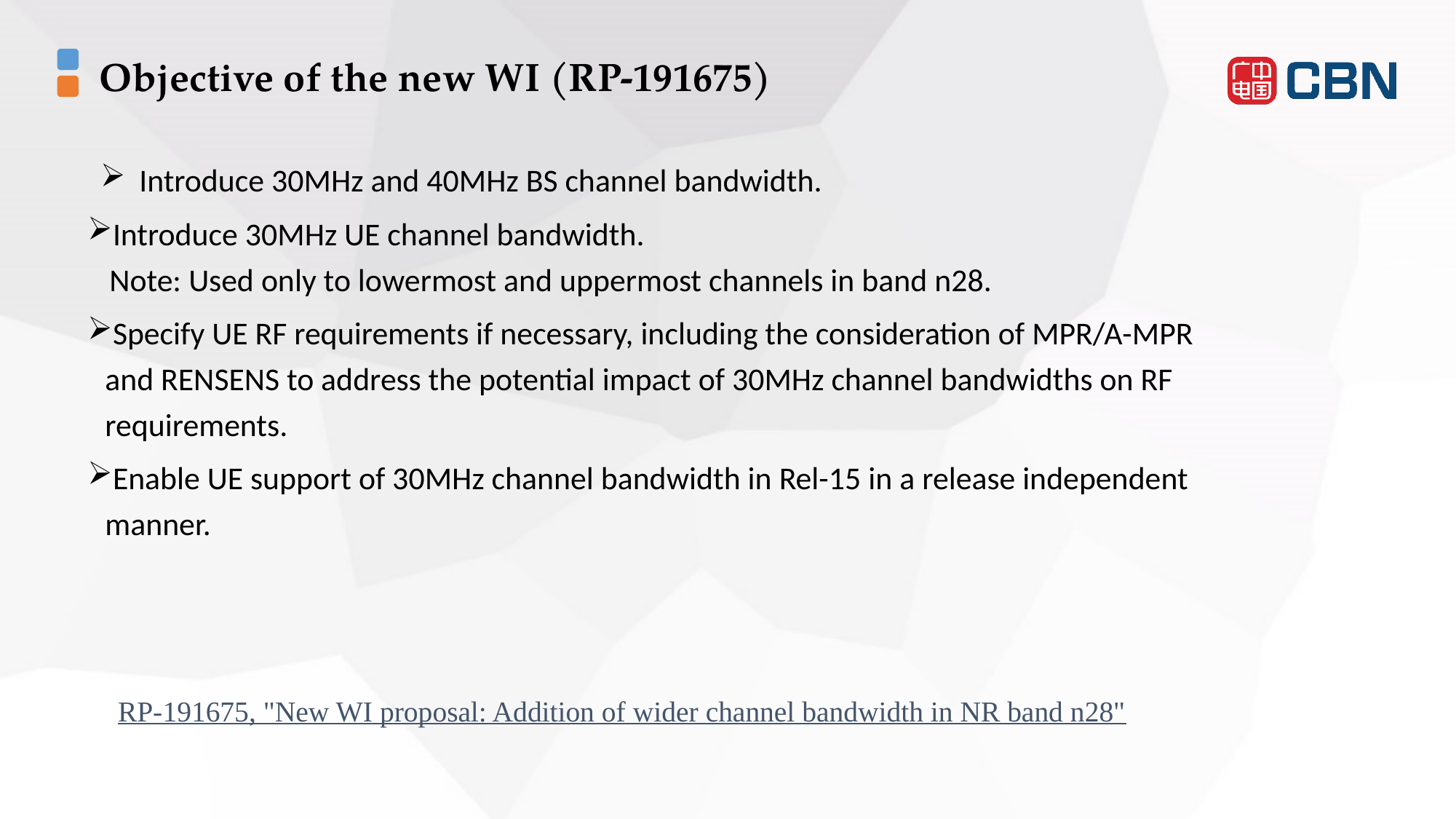

Objective of the new WI (RP-191675)

Introduce 30MHz and 40MHz BS channel bandwidth.

Introduce 30MHz UE channel bandwidth.
   Note: Used only to lowermost and uppermost channels in band n28.

Specify UE RF requirements if necessary, including the consideration of MPR/A-MPR and RENSENS to address the potential impact of 30MHz channel bandwidths on RF requirements.

Enable UE support of 30MHz channel bandwidth in Rel-15 in a release independent manner.
RP-191675, "New WI proposal: Addition of wider channel bandwidth in NR band n28"